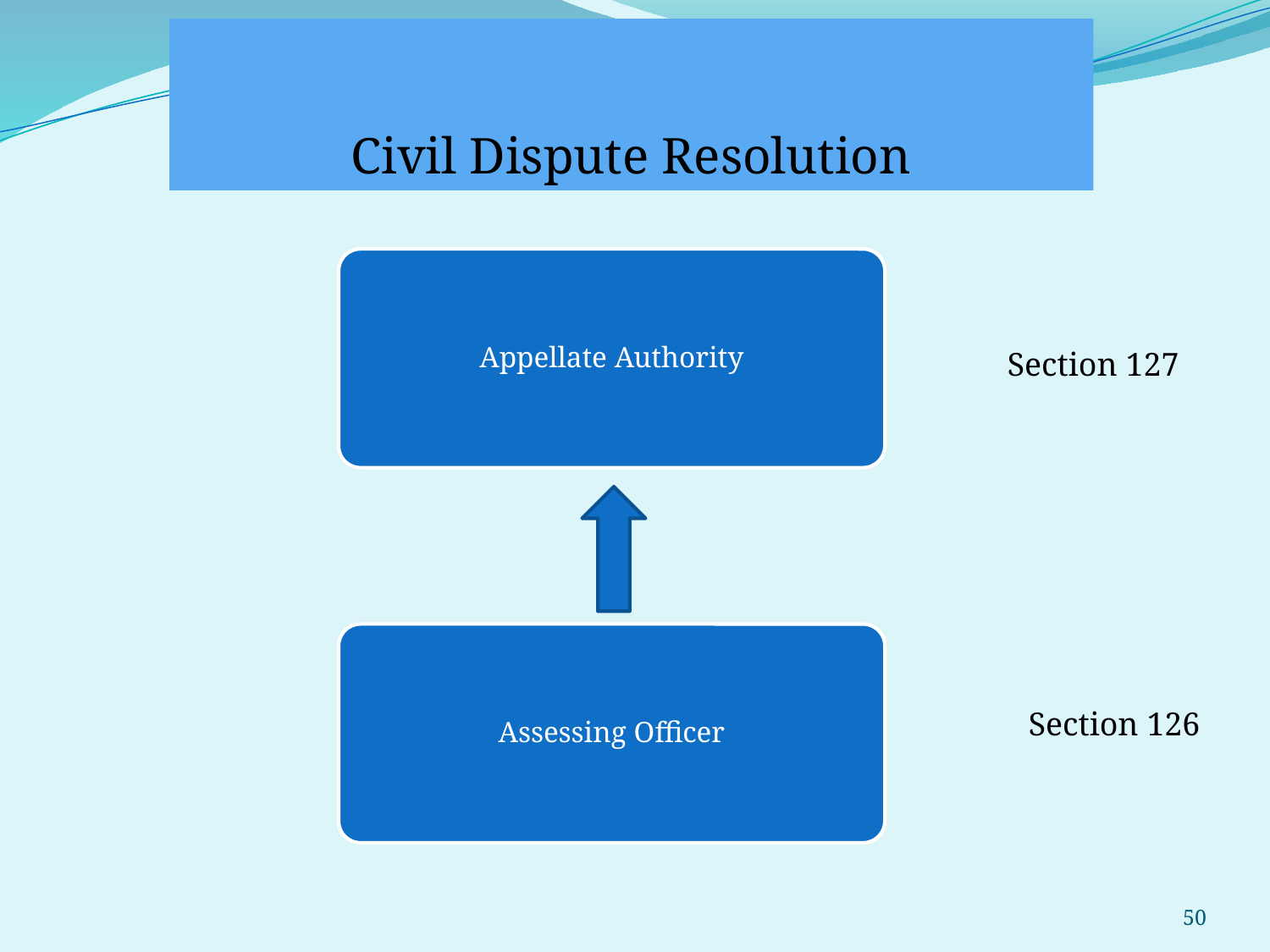

# Civil Dispute Resolution

Appellate Authority
Section 127

Assessing Officer
Section 126
50